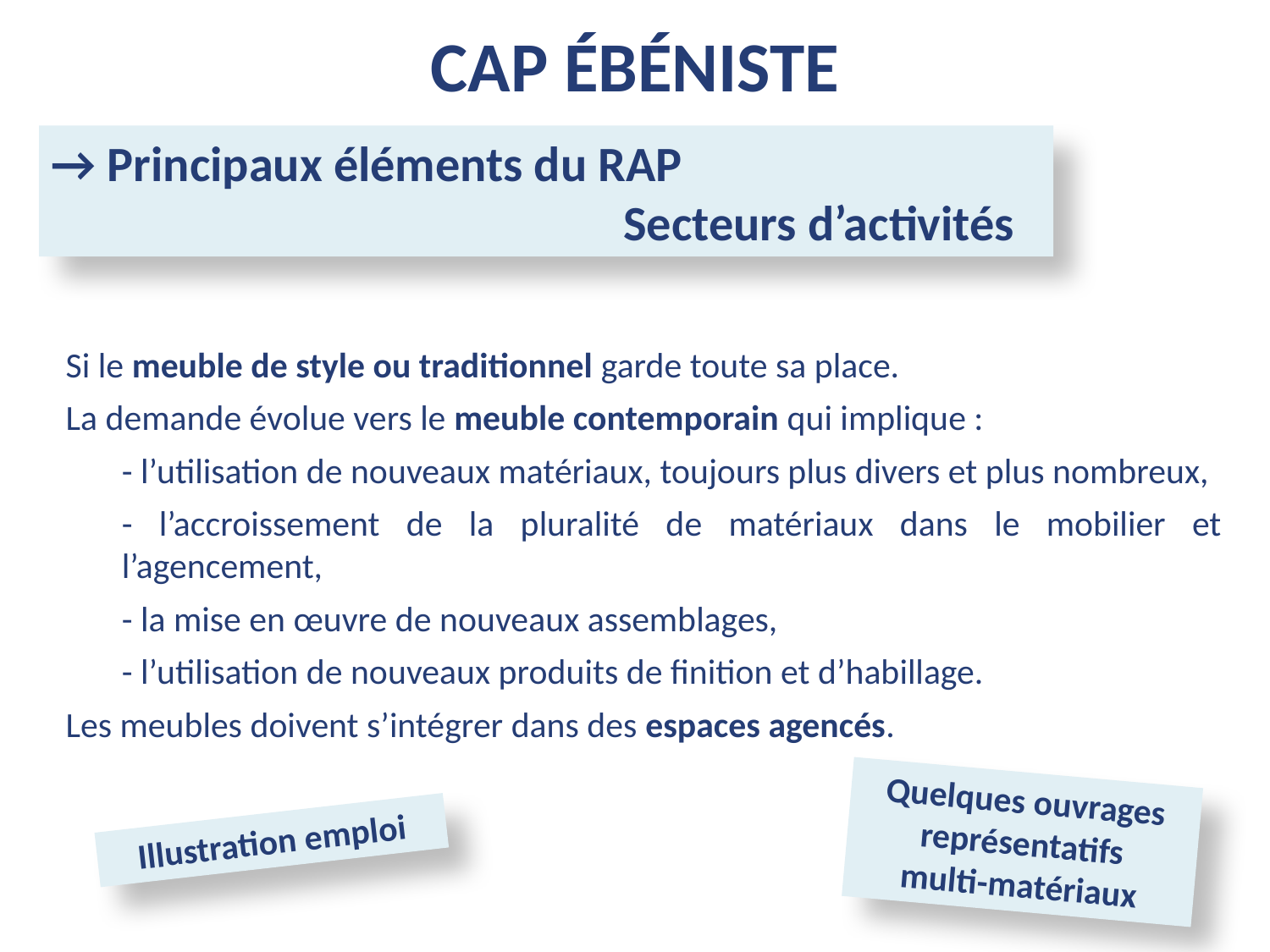

CAP ébéniste
→ Principaux éléments du RAP
                                                   Secteurs d’activités
→ Principaux éléments du RAP
                                                   Secteurs d’activités

Si le meuble de style ou traditionnel garde toute sa place.
La demande évolue vers le meuble contemporain qui implique :
- l’utilisation de nouveaux matériaux, toujours plus divers et plus nombreux,
- l’accroissement de la pluralité de matériaux dans le mobilier et l’agencement,
- la mise en œuvre de nouveaux assemblages,
- l’utilisation de nouveaux produits de finition et d’habillage.
Les meubles doivent s’intégrer dans des espaces agencés.

Quelques ouvrages représentatifs
multi-matériaux
Illustration emploi